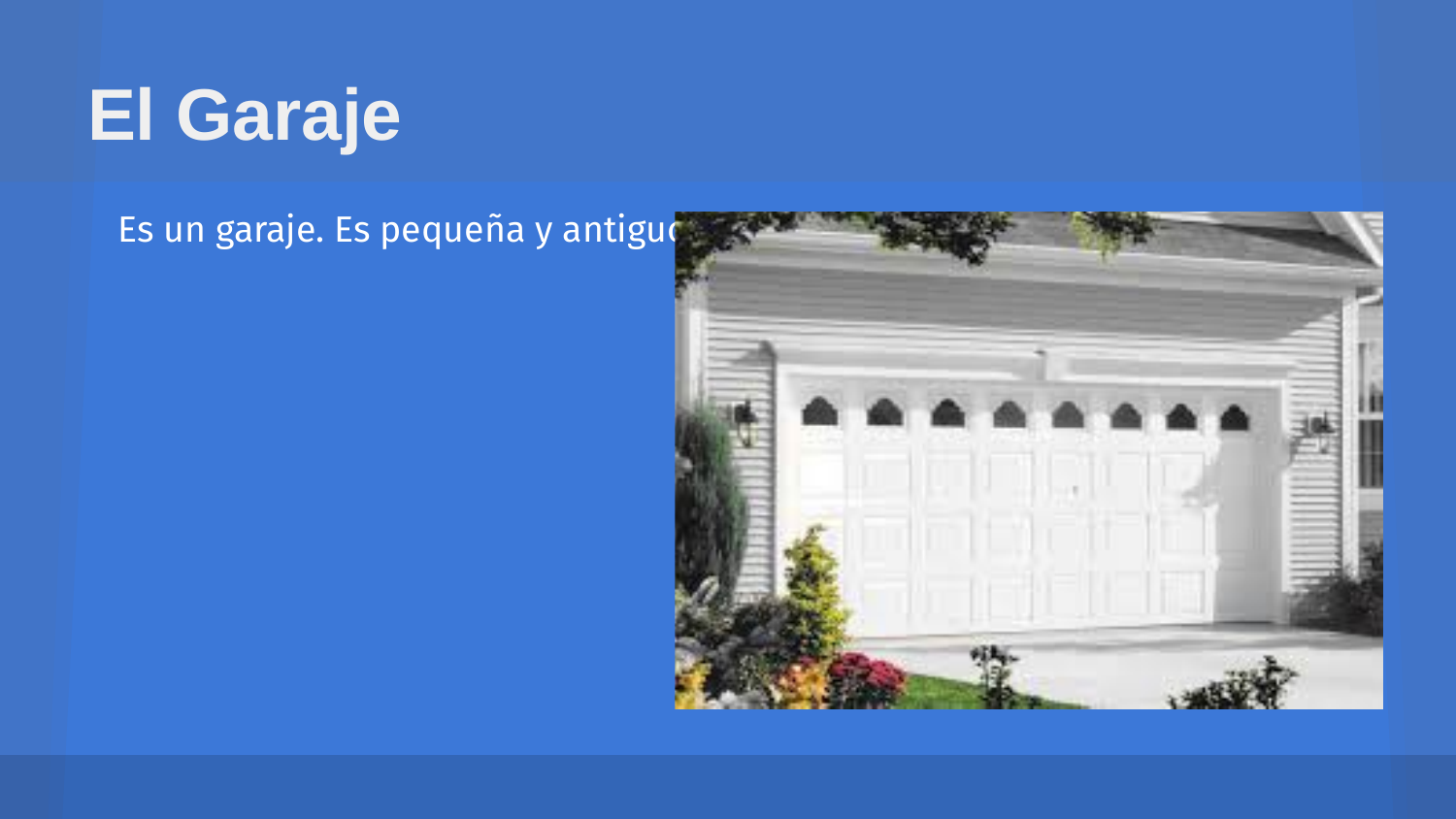

# El Garaje
Es un garaje. Es pequeña y antiguo.